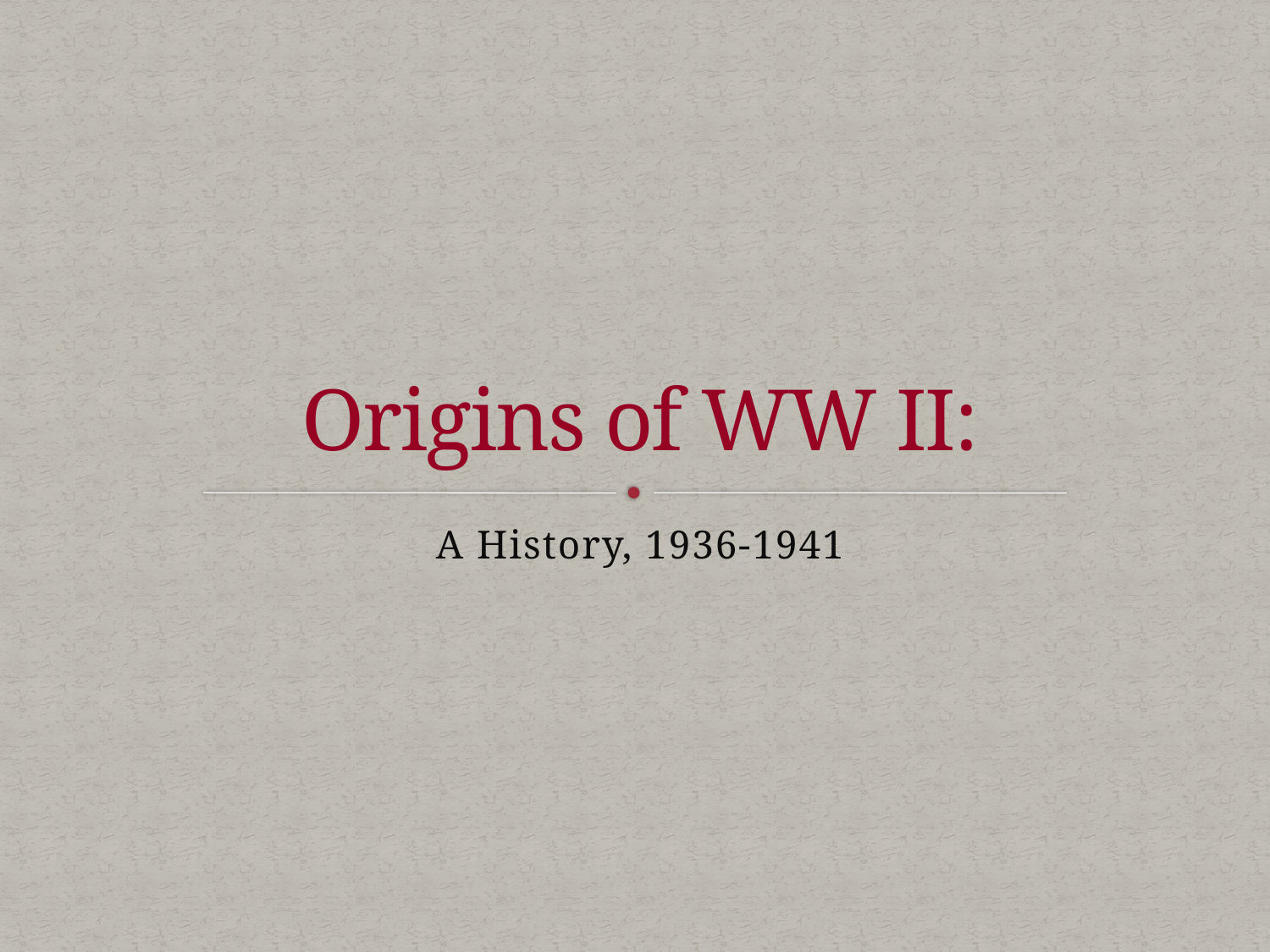

# Origins of WW II:
A History, 1936-1941